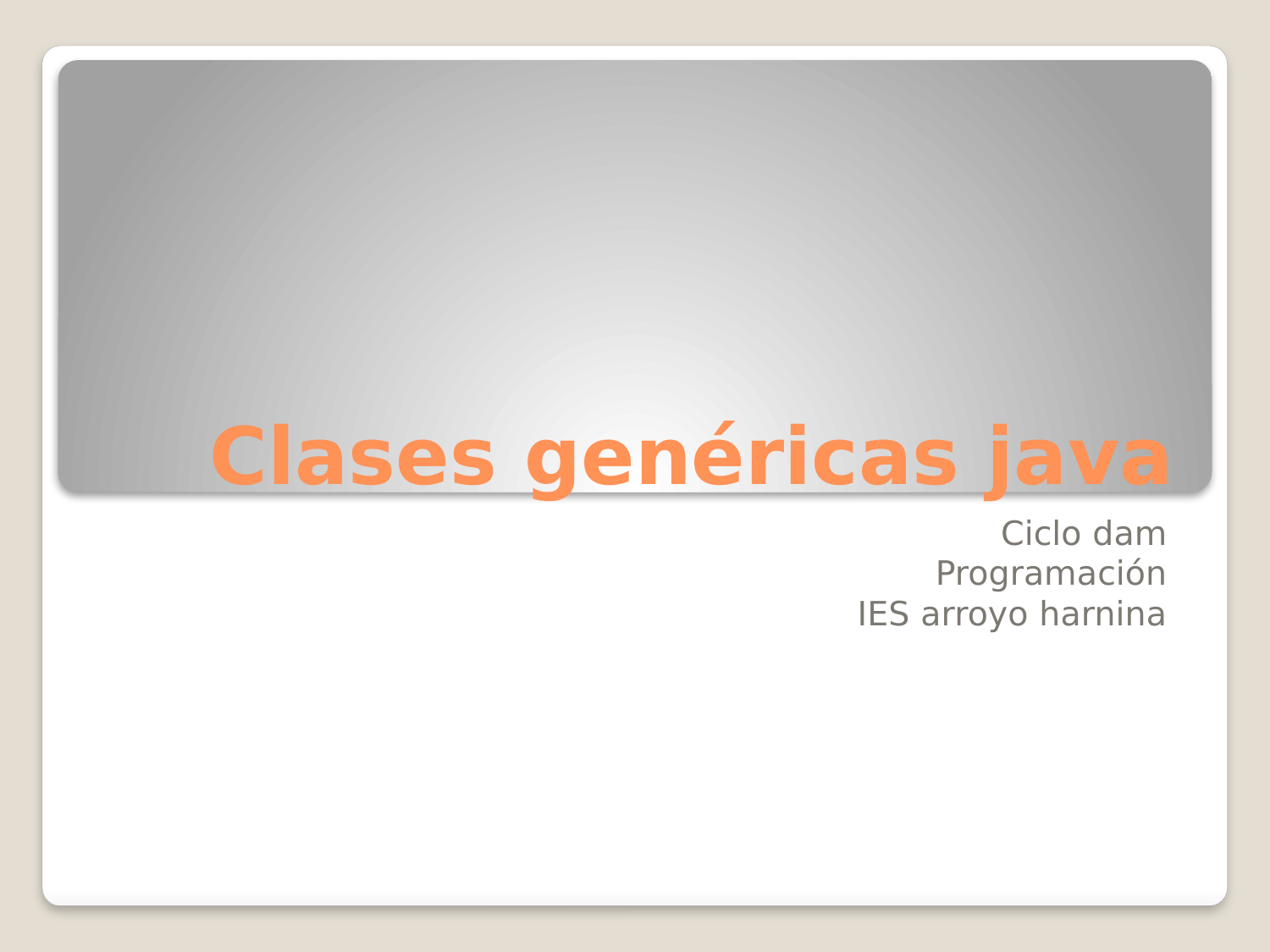

# Clases genéricas java
Ciclo dam
Programación
IES arroyo harnina